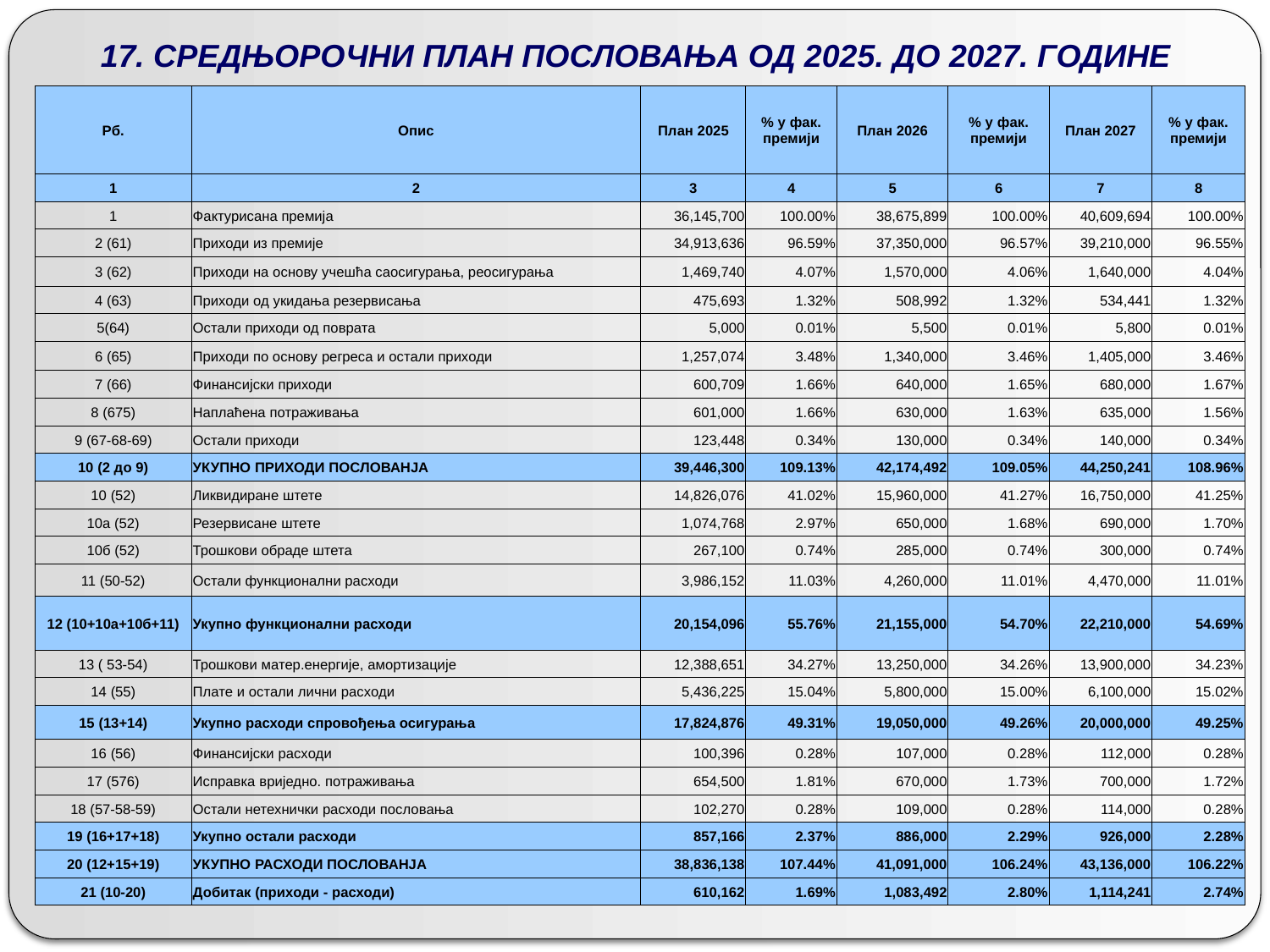

# 17. СРЕДЊОРОЧНИ ПЛАН ПОСЛОВАЊА ОД 2025. ДО 2027. ГОДИНЕ
| Рб. | Опис | План 2025 | % у фак. премији | План 2026 | % у фак. премији | План 2027 | % у фак. премији |
| --- | --- | --- | --- | --- | --- | --- | --- |
| 1 | 2 | 3 | 4 | 5 | 6 | 7 | 8 |
| 1 | Фактурисана премија | 36,145,700 | 100.00% | 38,675,899 | 100.00% | 40,609,694 | 100.00% |
| 2 (61) | Приходи из премије | 34,913,636 | 96.59% | 37,350,000 | 96.57% | 39,210,000 | 96.55% |
| 3 (62) | Приходи на основу учешћа саосигурања, реосигурања | 1,469,740 | 4.07% | 1,570,000 | 4.06% | 1,640,000 | 4.04% |
| 4 (63) | Приходи од укидања резервисања | 475,693 | 1.32% | 508,992 | 1.32% | 534,441 | 1.32% |
| 5(64) | Остали приходи од поврата | 5,000 | 0.01% | 5,500 | 0.01% | 5,800 | 0.01% |
| 6 (65) | Приходи по основу регреса и остали приходи | 1,257,074 | 3.48% | 1,340,000 | 3.46% | 1,405,000 | 3.46% |
| 7 (66) | Финансијски приходи | 600,709 | 1.66% | 640,000 | 1.65% | 680,000 | 1.67% |
| 8 (675) | Наплаћена потраживања | 601,000 | 1.66% | 630,000 | 1.63% | 635,000 | 1.56% |
| 9 (67-68-69) | Остали приходи | 123,448 | 0.34% | 130,000 | 0.34% | 140,000 | 0.34% |
| 10 (2 до 9) | УКУПНО ПРИХОДИ ПОСЛОВАНЈА | 39,446,300 | 109.13% | 42,174,492 | 109.05% | 44,250,241 | 108.96% |
| 10 (52) | Ликвидиране штете | 14,826,076 | 41.02% | 15,960,000 | 41.27% | 16,750,000 | 41.25% |
| 10а (52) | Резервисане штете | 1,074,768 | 2.97% | 650,000 | 1.68% | 690,000 | 1.70% |
| 10б (52) | Трошкови обраде штета | 267,100 | 0.74% | 285,000 | 0.74% | 300,000 | 0.74% |
| 11 (50-52) | Остали функционални расходи | 3,986,152 | 11.03% | 4,260,000 | 11.01% | 4,470,000 | 11.01% |
| 12 (10+10а+10б+11) | Укупно функционални расходи | 20,154,096 | 55.76% | 21,155,000 | 54.70% | 22,210,000 | 54.69% |
| 13 ( 53-54) | Трошкови матер.енергије, амортизације | 12,388,651 | 34.27% | 13,250,000 | 34.26% | 13,900,000 | 34.23% |
| 14 (55) | Плате и остали лични расходи | 5,436,225 | 15.04% | 5,800,000 | 15.00% | 6,100,000 | 15.02% |
| 15 (13+14) | Укупно расходи спровођења осигурања | 17,824,876 | 49.31% | 19,050,000 | 49.26% | 20,000,000 | 49.25% |
| 16 (56) | Финансијски расходи | 100,396 | 0.28% | 107,000 | 0.28% | 112,000 | 0.28% |
| 17 (576) | Исправка вриједно. потраживања | 654,500 | 1.81% | 670,000 | 1.73% | 700,000 | 1.72% |
| 18 (57-58-59) | Остали нетехнички расходи пословања | 102,270 | 0.28% | 109,000 | 0.28% | 114,000 | 0.28% |
| 19 (16+17+18) | Укупно остали расходи | 857,166 | 2.37% | 886,000 | 2.29% | 926,000 | 2.28% |
| 20 (12+15+19) | УКУПНО РАСХОДИ ПОСЛОВАНЈА | 38,836,138 | 107.44% | 41,091,000 | 106.24% | 43,136,000 | 106.22% |
| 21 (10-20) | Добитак (приходи - расходи) | 610,162 | 1.69% | 1,083,492 | 2.80% | 1,114,241 | 2.74% |